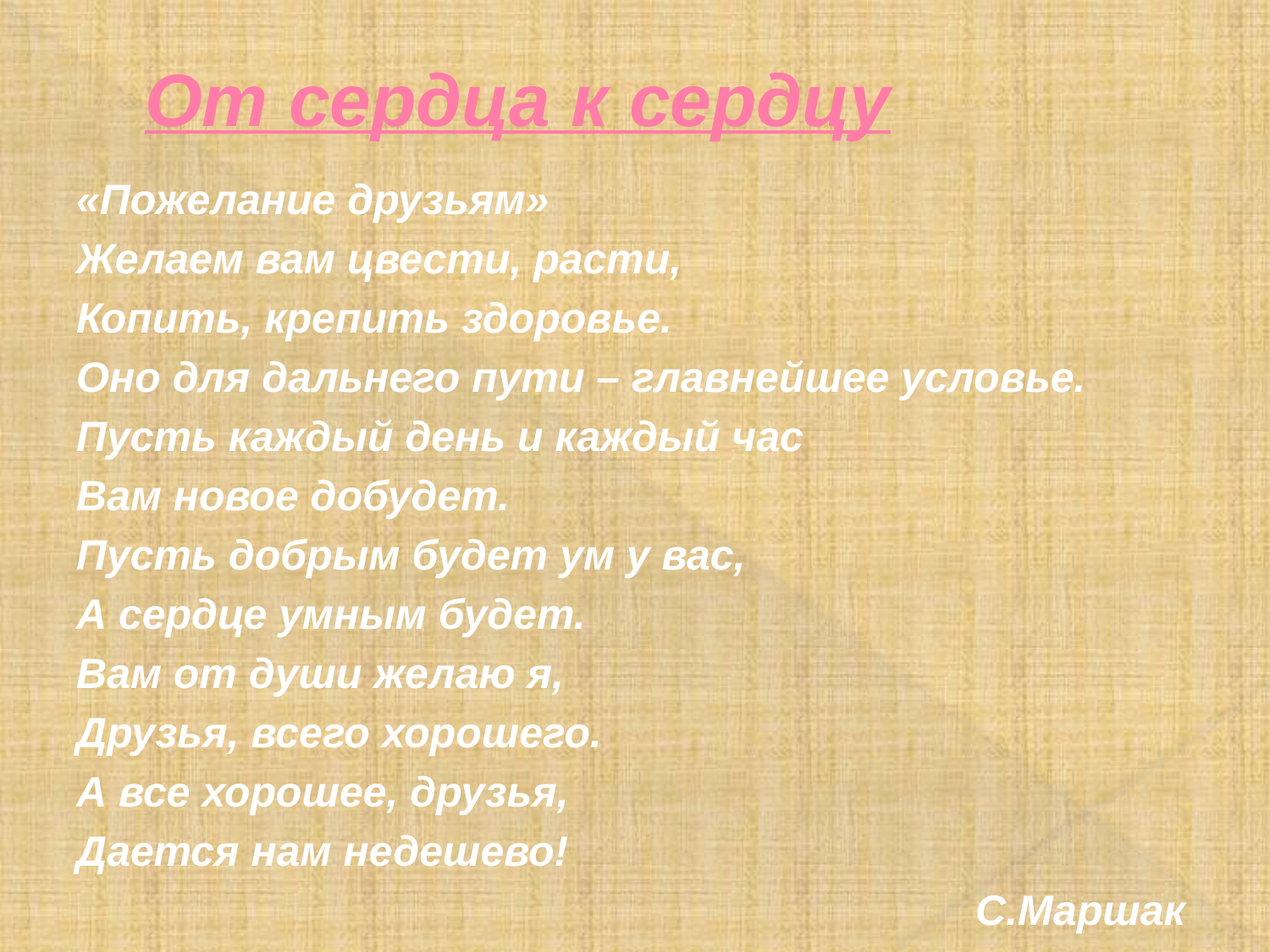

# От сердца к сердцу
«Пожелание друзьям»
Желаем вам цвести, расти,
Копить, крепить здоровье.
Оно для дальнего пути – главнейшее условье.
Пусть каждый день и каждый час
Вам новое добудет.
Пусть добрым будет ум у вас,
А сердце умным будет.
Вам от души желаю я,
Друзья, всего хорошего.
А все хорошее, друзья,
Дается нам недешево!
С.Маршак